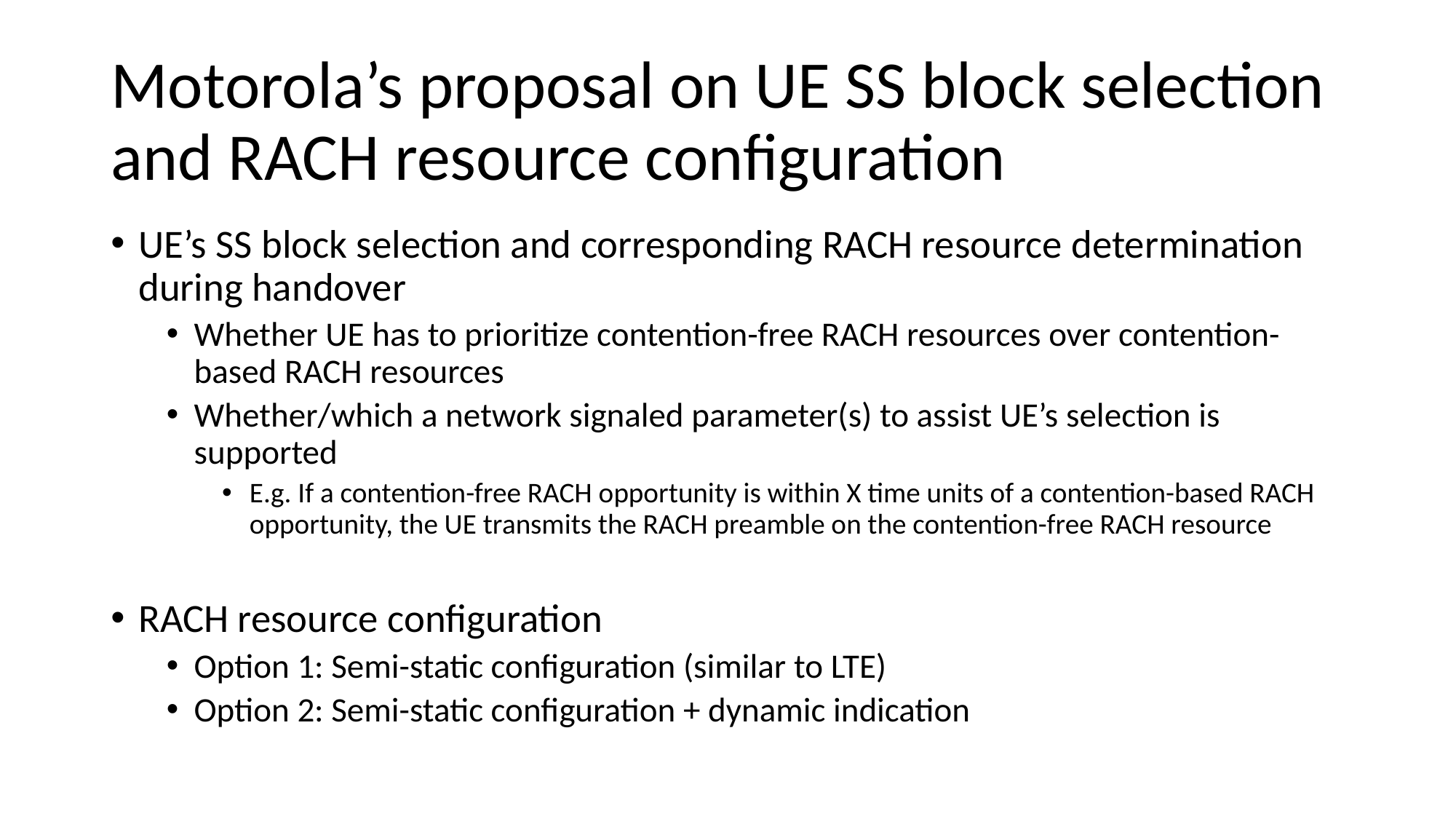

# Motorola’s proposal on UE SS block selection and RACH resource configuration
UE’s SS block selection and corresponding RACH resource determination during handover
Whether UE has to prioritize contention-free RACH resources over contention-based RACH resources
Whether/which a network signaled parameter(s) to assist UE’s selection is supported
E.g. If a contention-free RACH opportunity is within X time units of a contention-based RACH opportunity, the UE transmits the RACH preamble on the contention-free RACH resource

RACH resource configuration
Option 1: Semi-static configuration (similar to LTE)
Option 2: Semi-static configuration + dynamic indication